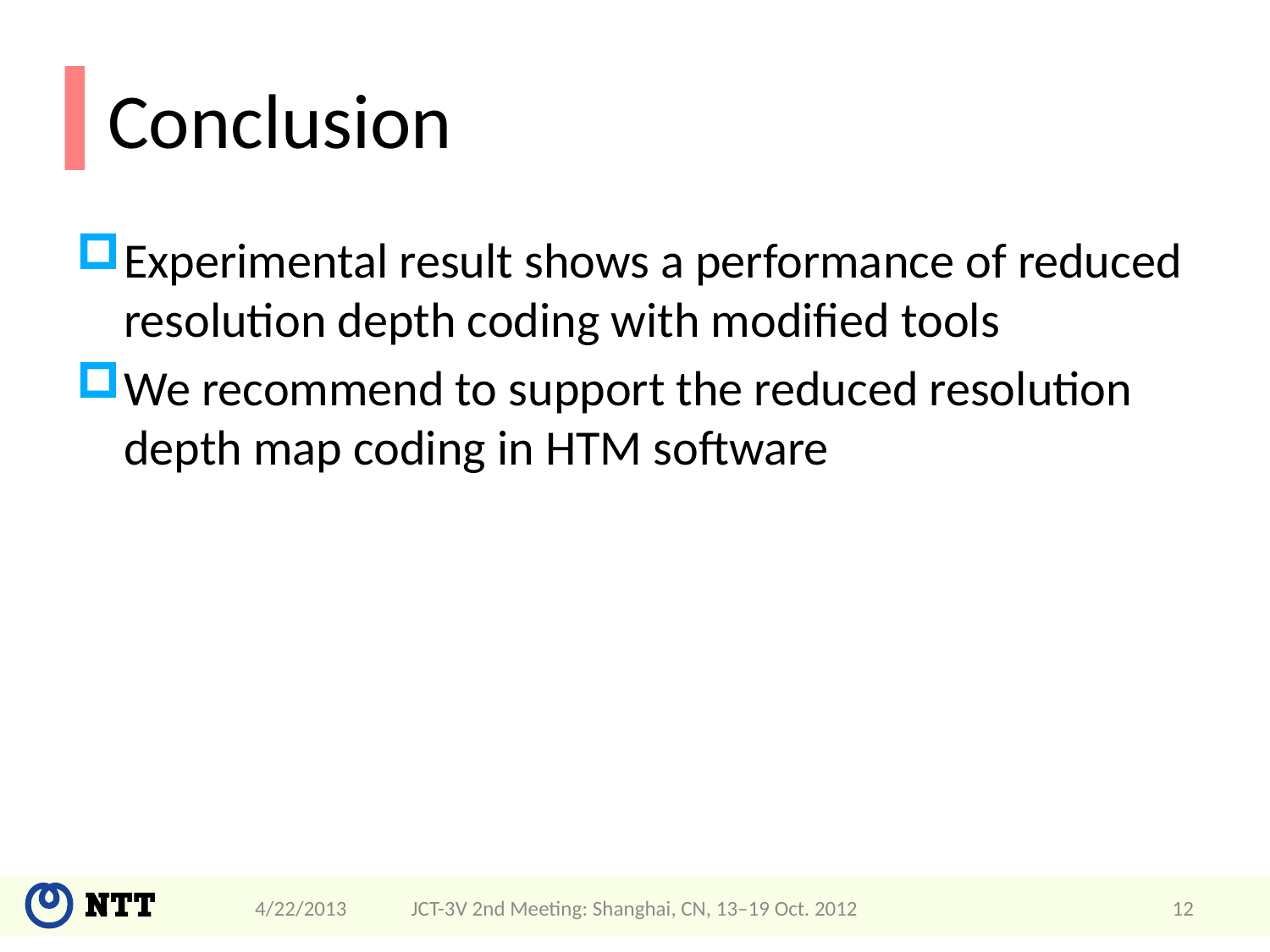

# Conclusion
Experimental result shows a performance of reduced resolution depth coding with modified tools
We recommend to support the reduced resolution depth map coding in HTM software

4/22/2013
JCT-3V 2nd Meeting: Shanghai, CN, 13–19 Oct. 2012
12